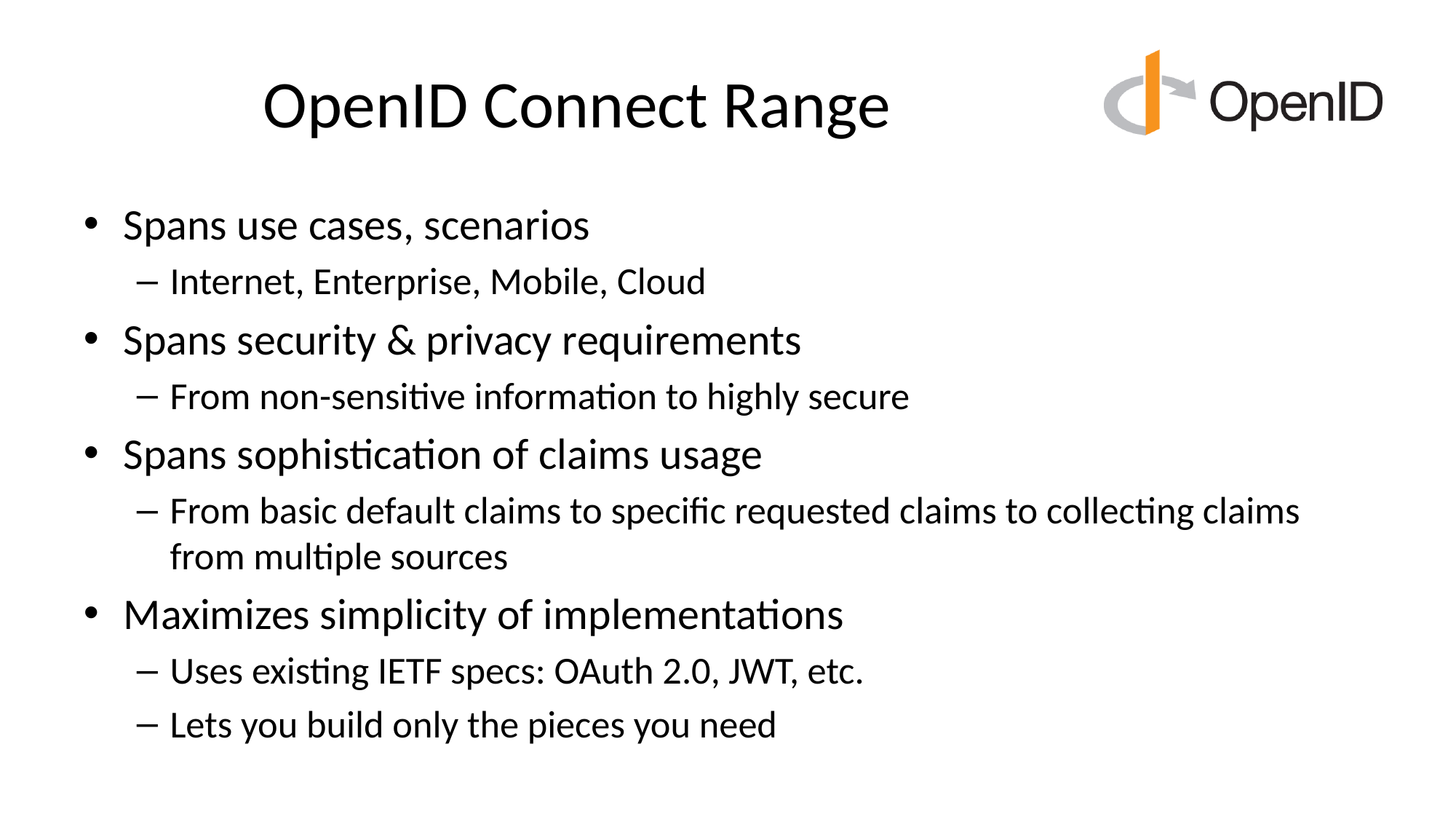

# OpenID Connect Range
Spans use cases, scenarios
Internet, Enterprise, Mobile, Cloud
Spans security & privacy requirements
From non-sensitive information to highly secure
Spans sophistication of claims usage
From basic default claims to specific requested claims to collecting claims from multiple sources
Maximizes simplicity of implementations
Uses existing IETF specs: OAuth 2.0, JWT, etc.
Lets you build only the pieces you need